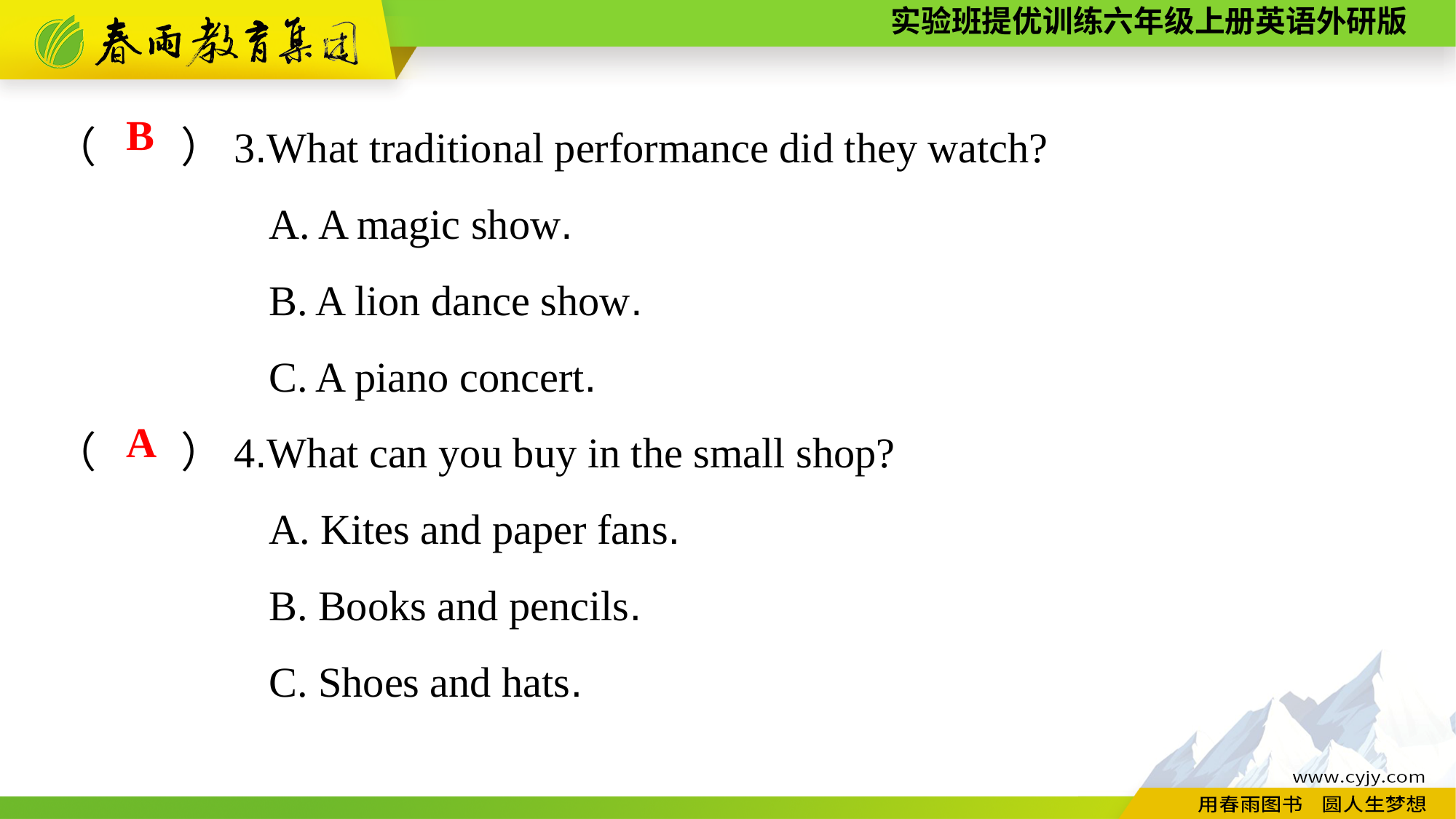

（　　）3.What traditional performance did they watch?
A. A magic show.
B. A lion dance show.
C. A piano concert.
（　　）4.What can you buy in the small shop?
A. Kites and paper fans.
B. Books and pencils.
C. Shoes and hats.
B
A